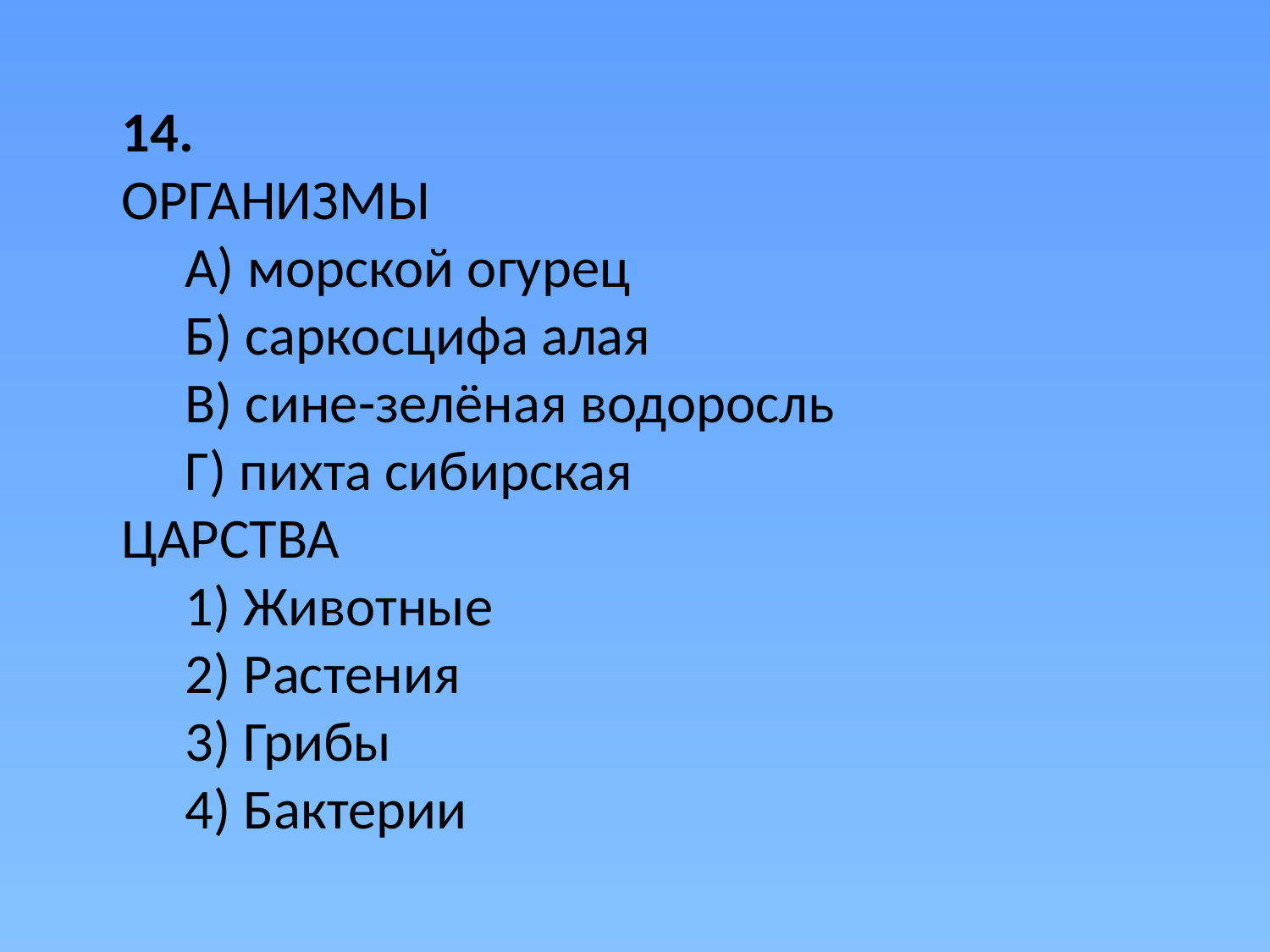

14.
ОРГАНИЗМЫ
А) морской огурец
Б) саркосцифа алая
В) сине-зелёная водоросль
Г) пихта сибирская
ЦАРСТВА
1) Животные
2) Растения
3) Грибы
4) Бактерии